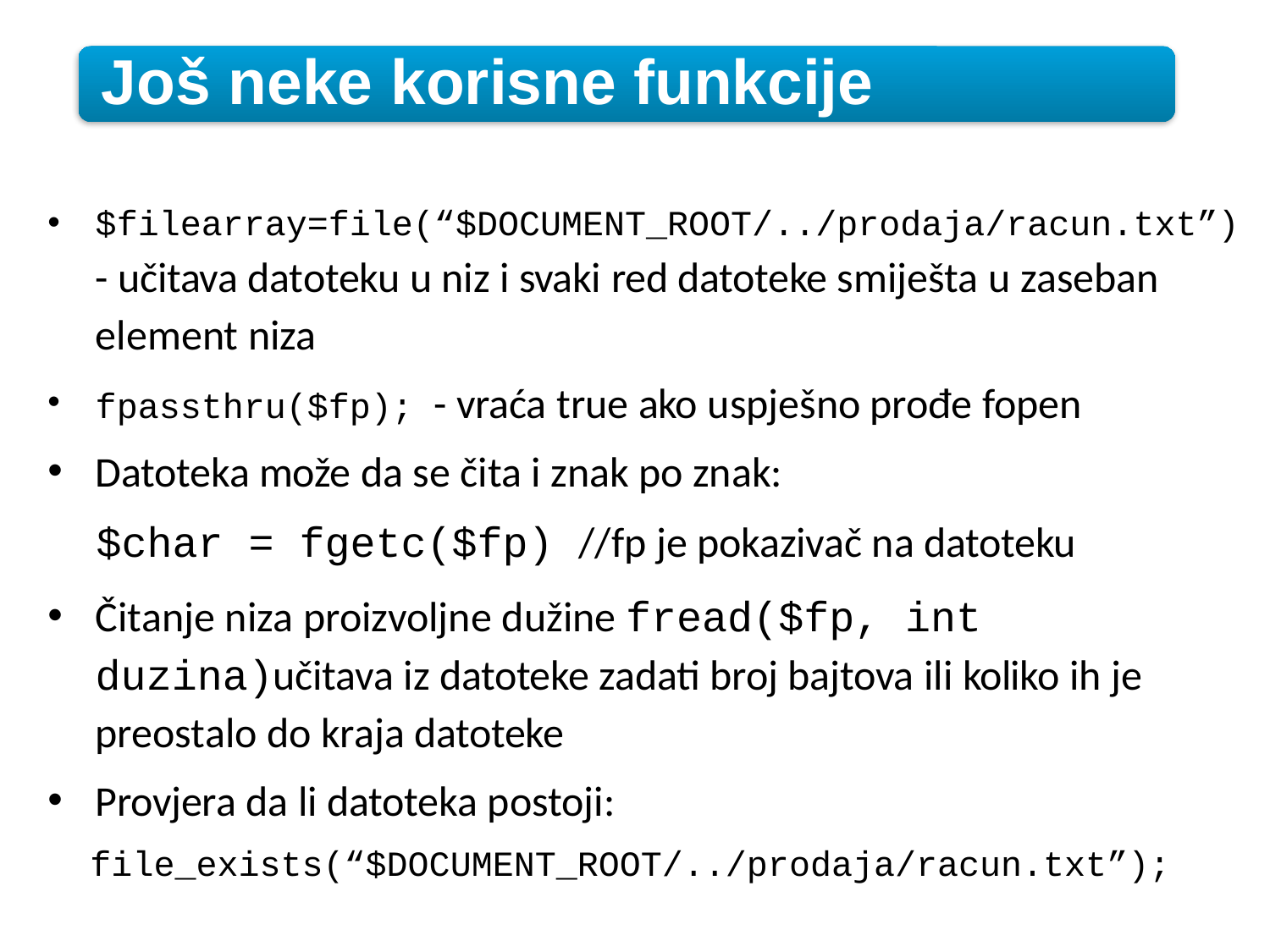

Još neke korisne funkcije
$filearray=file(“$DOCUMENT_ROOT/../prodaja/racun.txt”) - učitava datoteku u niz i svaki red datoteke smiješta u zaseban element niza
fpassthru($fp); - vraća true ako uspješno prođe fopen
Datoteka može da se čita i znak po znak:
$char = fgetc($fp) //fp je pokazivač na datoteku
Čitanje niza proizvoljne dužine fread($fp, int duzina)učitava iz datoteke zadati broj bajtova ili koliko ih je preostalo do kraja datoteke
Provjera da li datoteka postoji:
  file_exists(“$DOCUMENT_ROOT/../prodaja/racun.txt”);
8